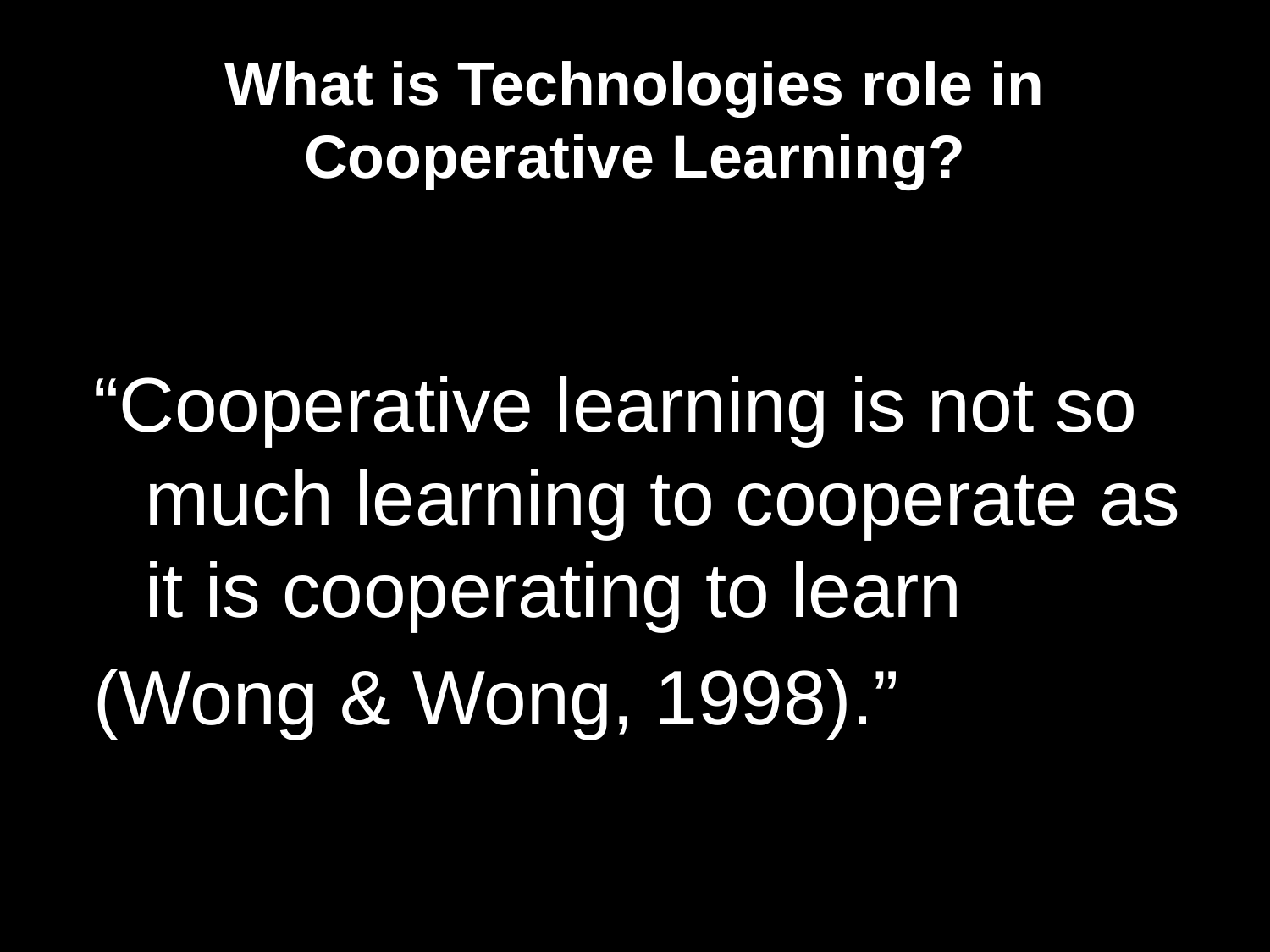

# What is Technologies role in Cooperative Learning?
“Cooperative learning is not so much learning to cooperate as it is cooperating to learn
(Wong & Wong, 1998).”